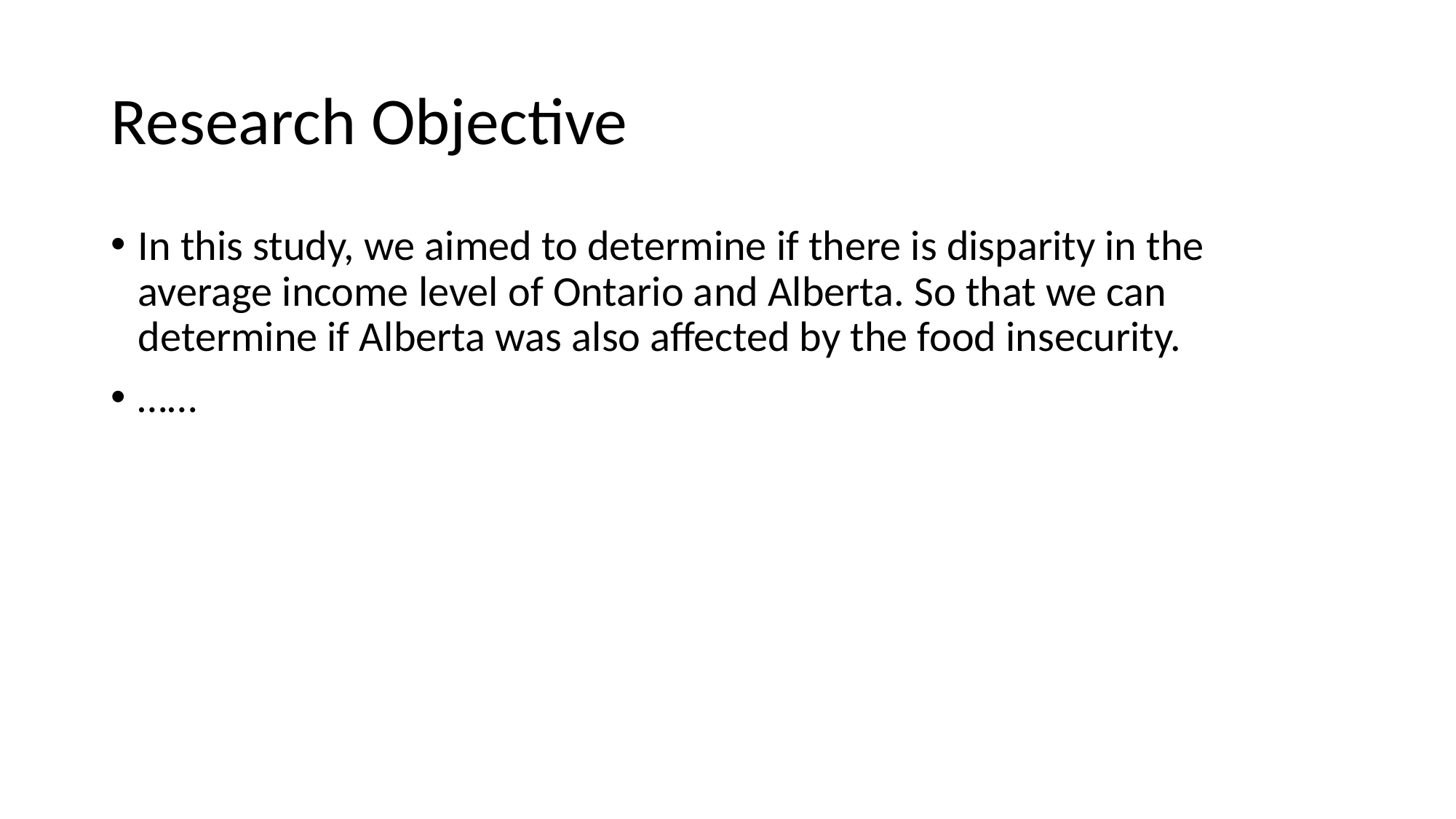

# Research Objective
In this study, we aimed to determine if there is disparity in the average income level of Ontario and Alberta. So that we can determine if Alberta was also affected by the food insecurity.
……